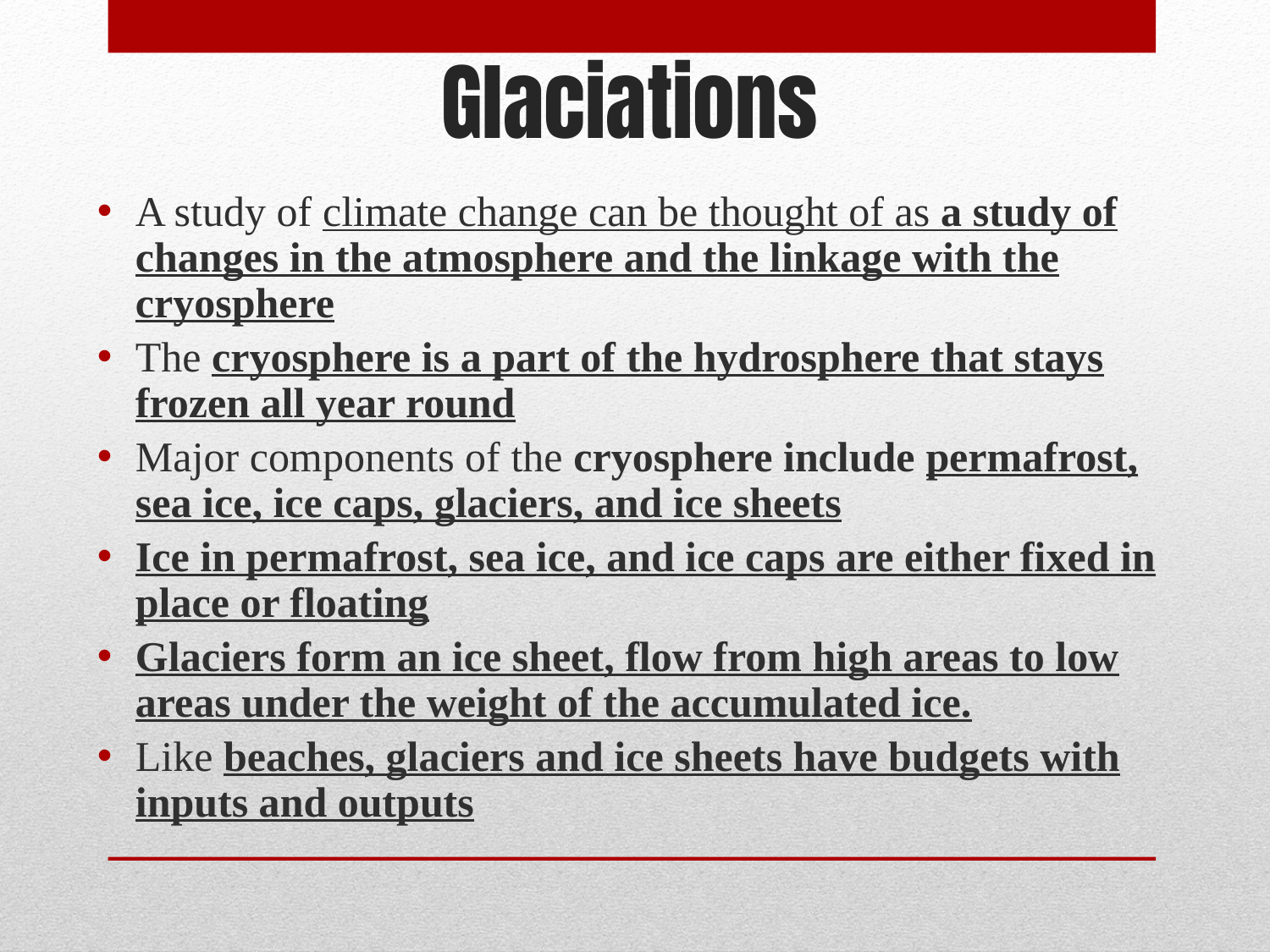

Glaciations
A study of climate change can be thought of as a study of changes in the atmosphere and the linkage with the cryosphere
The cryosphere is a part of the hydrosphere that stays frozen all year round
Major components of the cryosphere include permafrost, sea ice, ice caps, glaciers, and ice sheets
Ice in permafrost, sea ice, and ice caps are either fixed in place or floating
Glaciers form an ice sheet, flow from high areas to low areas under the weight of the accumulated ice.
Like beaches, glaciers and ice sheets have budgets with inputs and outputs